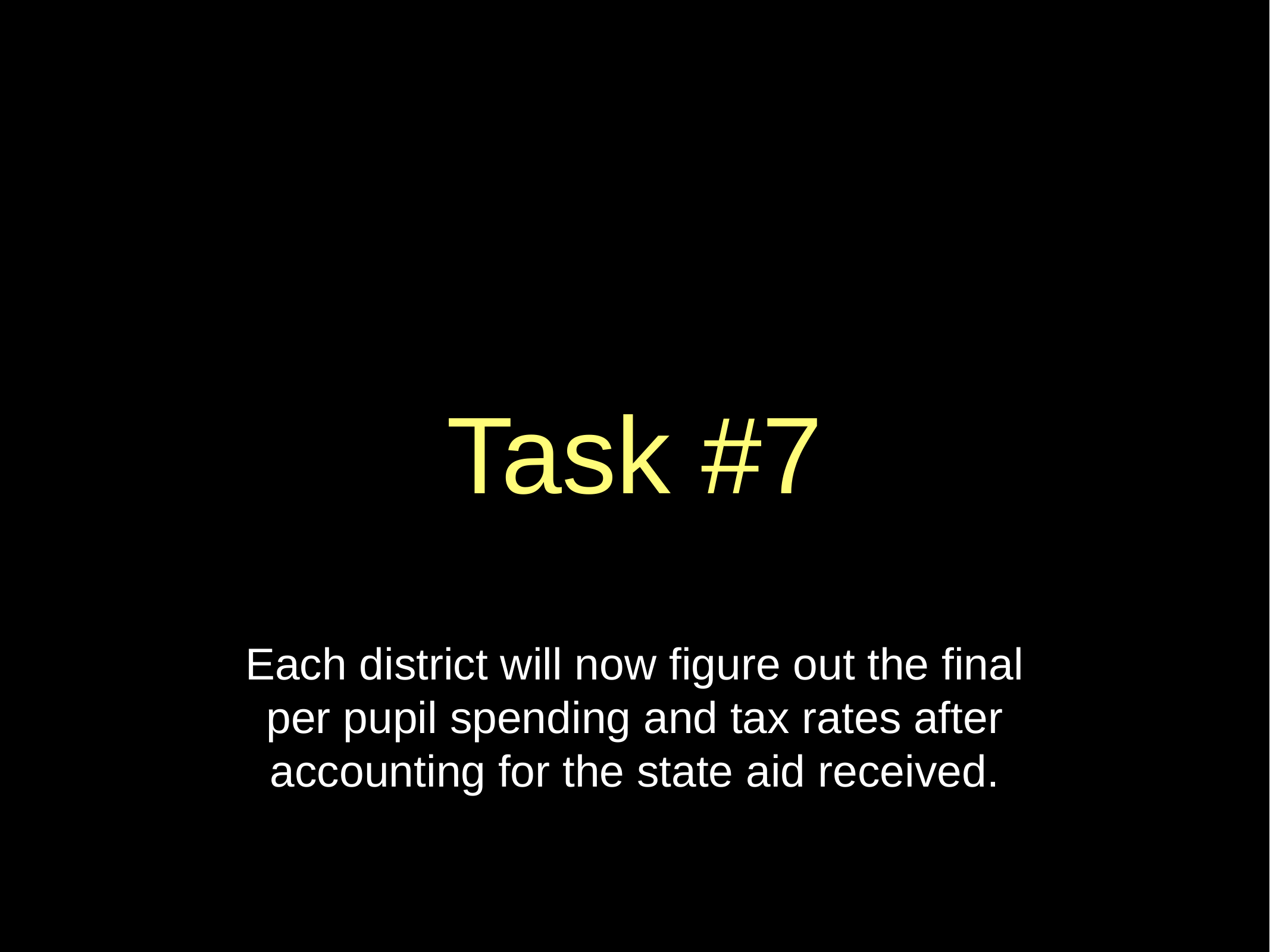

Task #7
Each district will now figure out the final per pupil spending and tax rates after accounting for the state aid received.